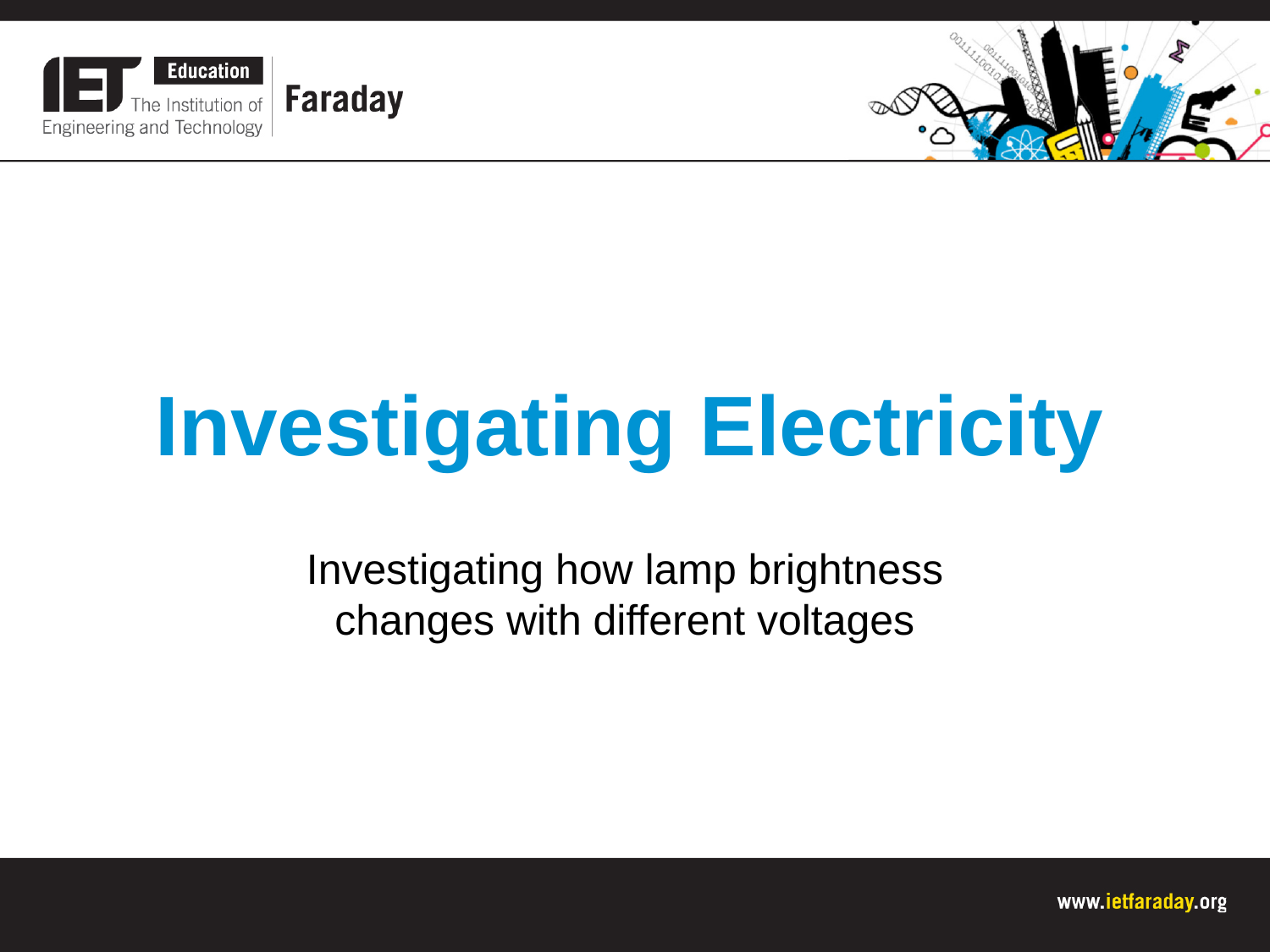

Investigating Electricity
Investigating how lamp brightness changes with different voltages